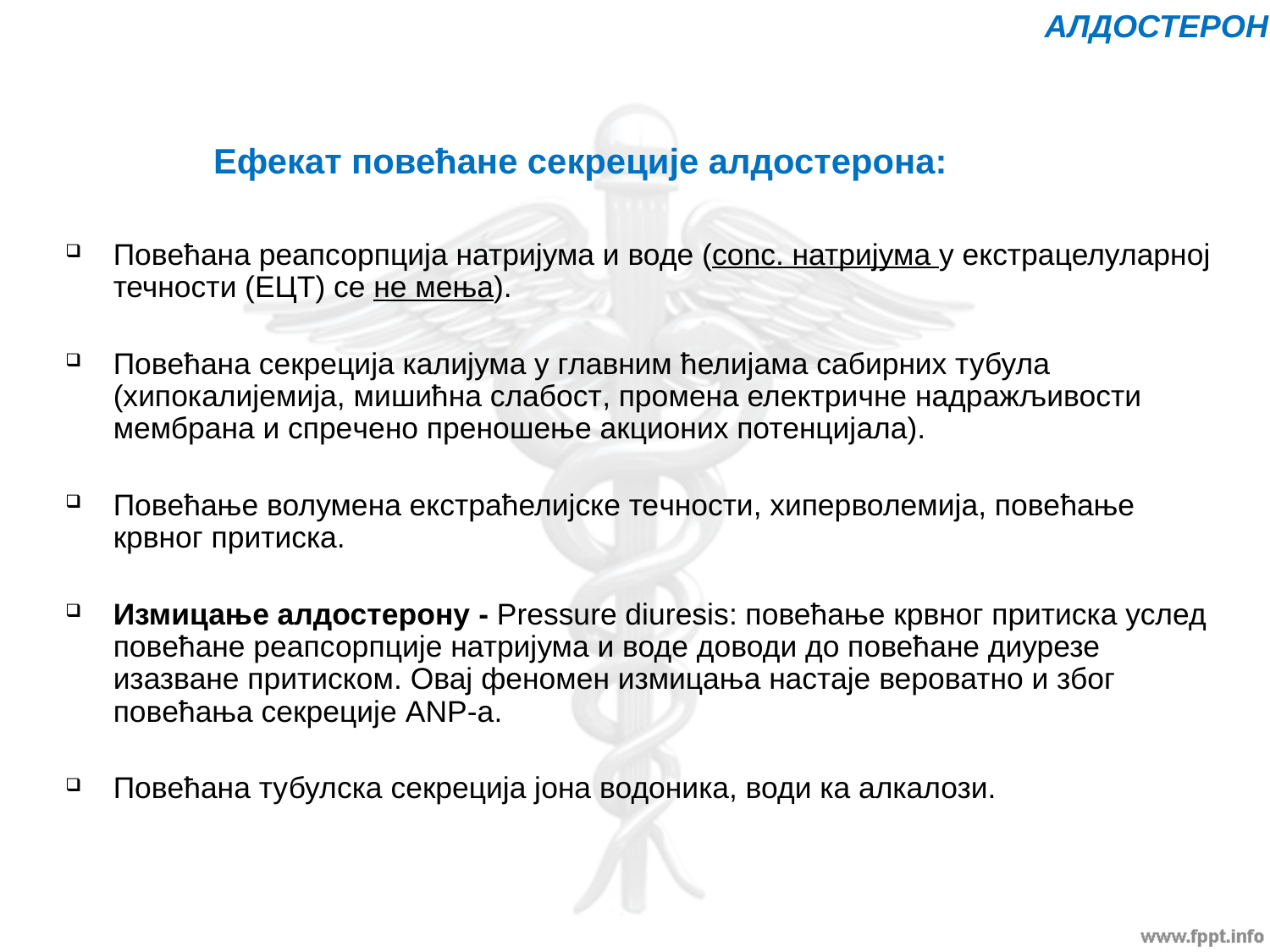

АЛДОСТЕРОН
Ефекат повећане секреције алдостерона:
Повећана реапсорпција натријума и воде (conc. натријума у екстрацелуларној течности (ЕЦТ) се не мења).

Повећана секреција калијума у главним ћелијама сабирних тубула (хипокалијемија, мишићна слабост, промена електричне надражљивости мембрана и спречено преношење акционих потенцијала).

Повећање волумена екстраћелијске течности, хиперволемија, повећање крвног притиска.

Измицање алдостерону - Pressure diuresis: повећање крвног притиска услед повећане реапсорпције натријума и воде доводи до повећане диурезе изазване притиском. Овај феномен измицања настаје вероватно и због повећања секреције АNP-a.

Повећана тубулска секреција јона водоника, води ка алкалози.